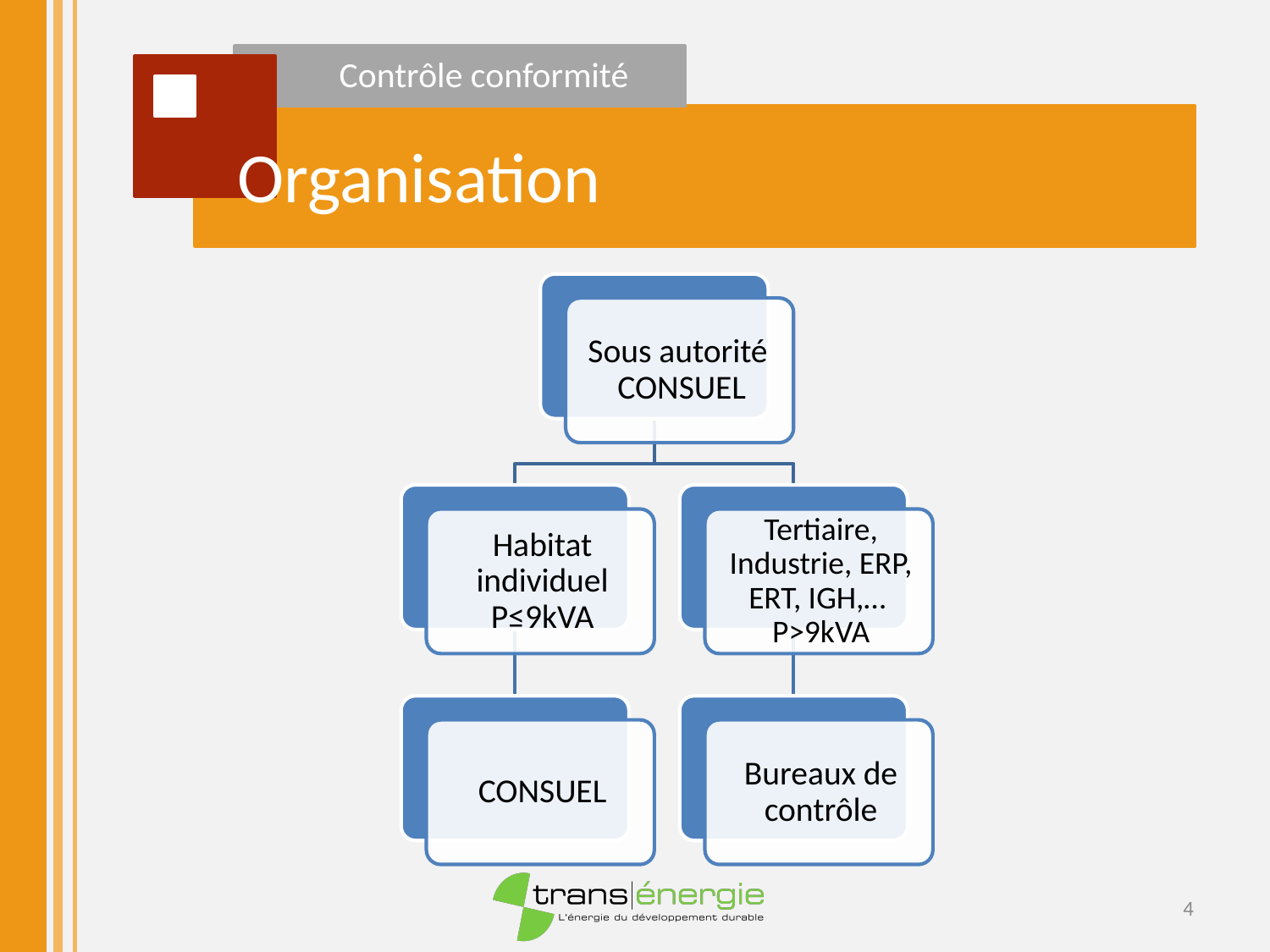

Contrôle conformité
Organisation
Sous autorité  CONSUEL
Habitat individuel P≤9kVA
CONSUEL
Tertiaire, Industrie, ERP, ERT, IGH,…  P>9kVA
Bureaux de contrôle

4